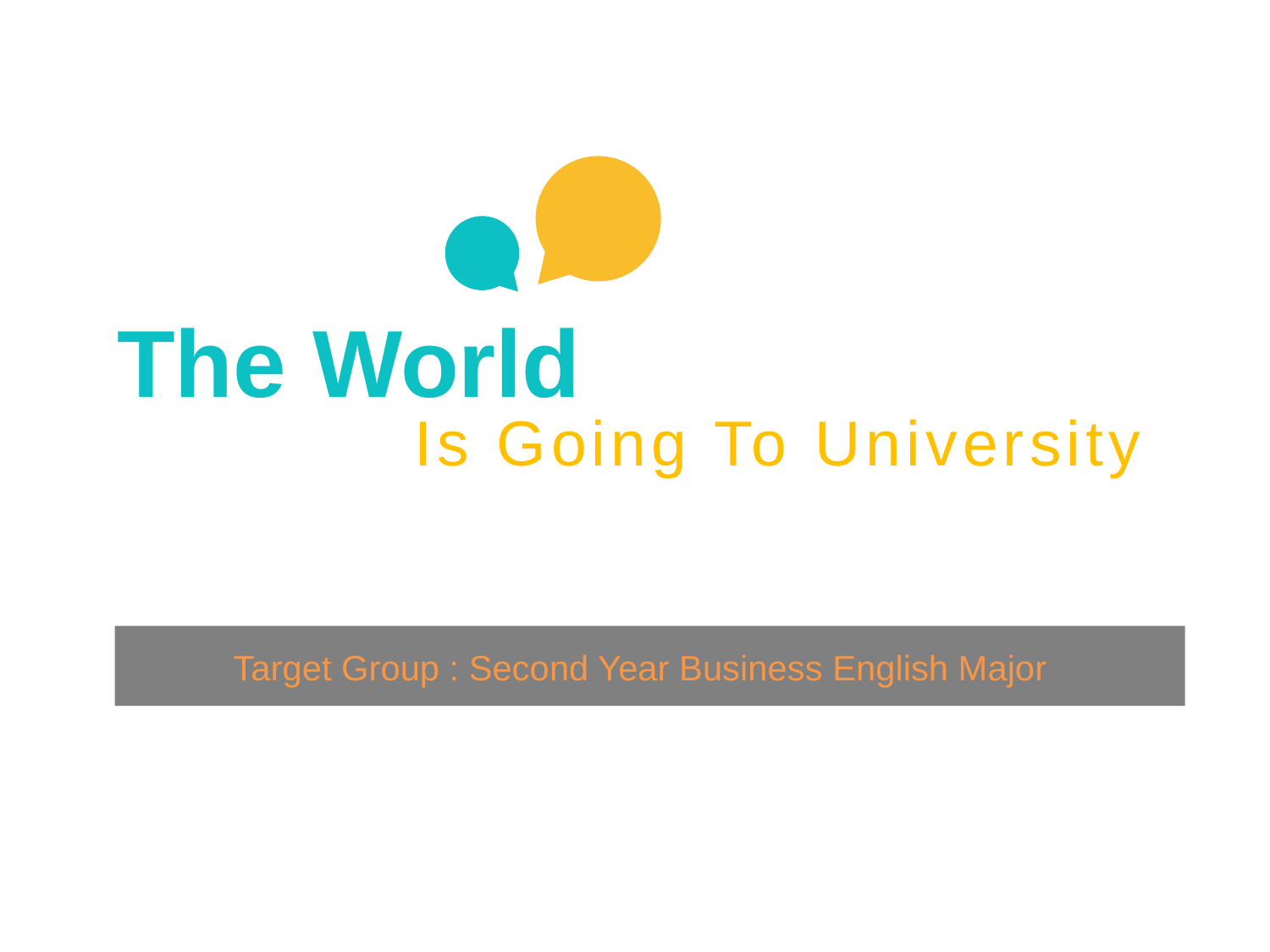

# Is Going To University
The World

Target Group : Second Year Business English Major